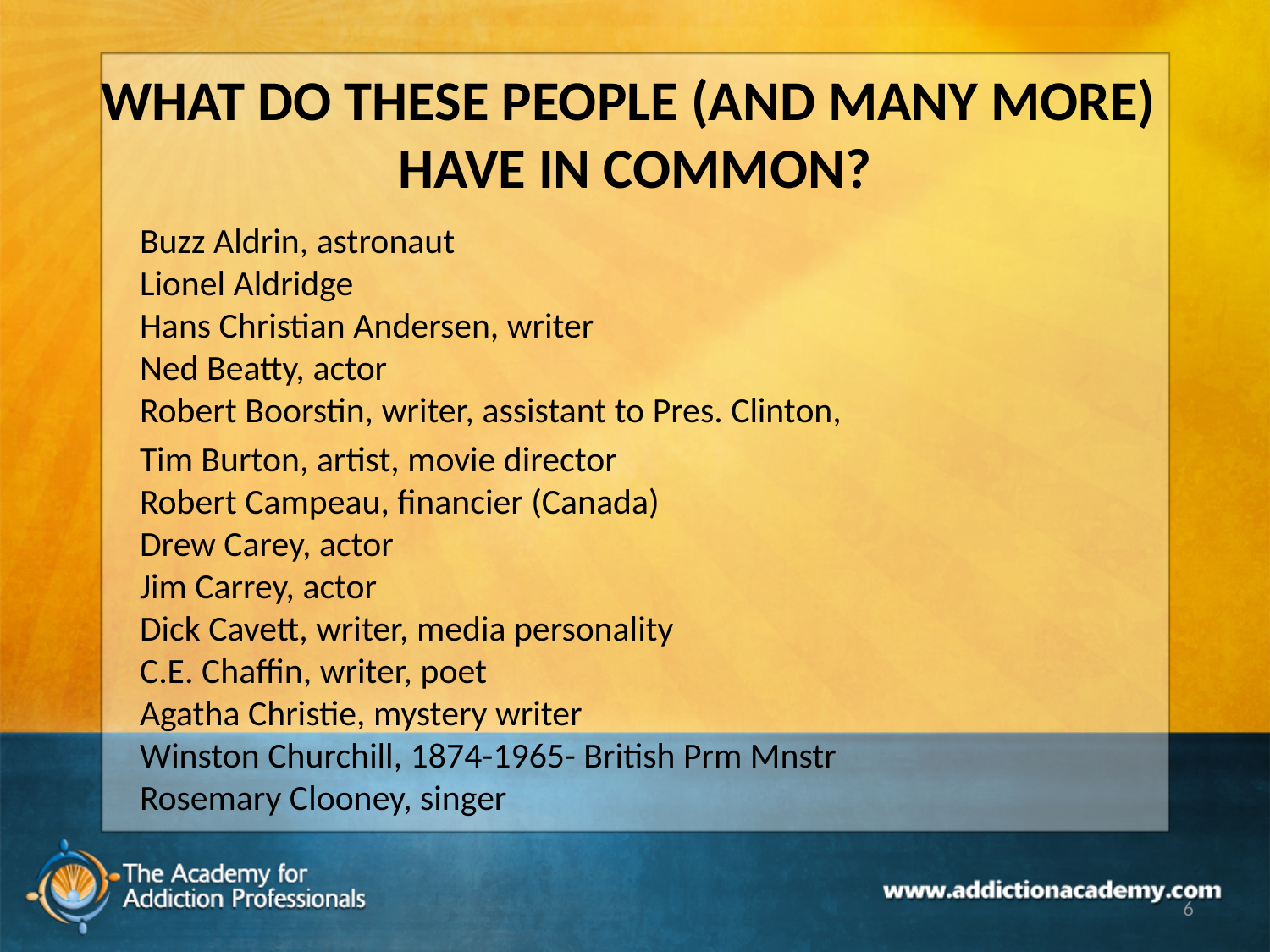

# WHAT DO THESE PEOPLE (AND MANY MORE) HAVE IN COMMON?
Buzz Aldrin, astronaut 
Lionel Aldridge
Hans Christian Andersen, writer 
Ned Beatty, actor 
Robert Boorstin, writer, assistant to Pres. Clinton,
Tim Burton, artist, movie director 
Robert Campeau, financier (Canada)
Drew Carey, actor
Jim Carrey, actor
Dick Cavett, writer, media personality 
C.E. Chaffin, writer, poet 
Agatha Christie, mystery writer 
Winston Churchill, 1874-1965- British Prm Mnstr
Rosemary Clooney, singer
6